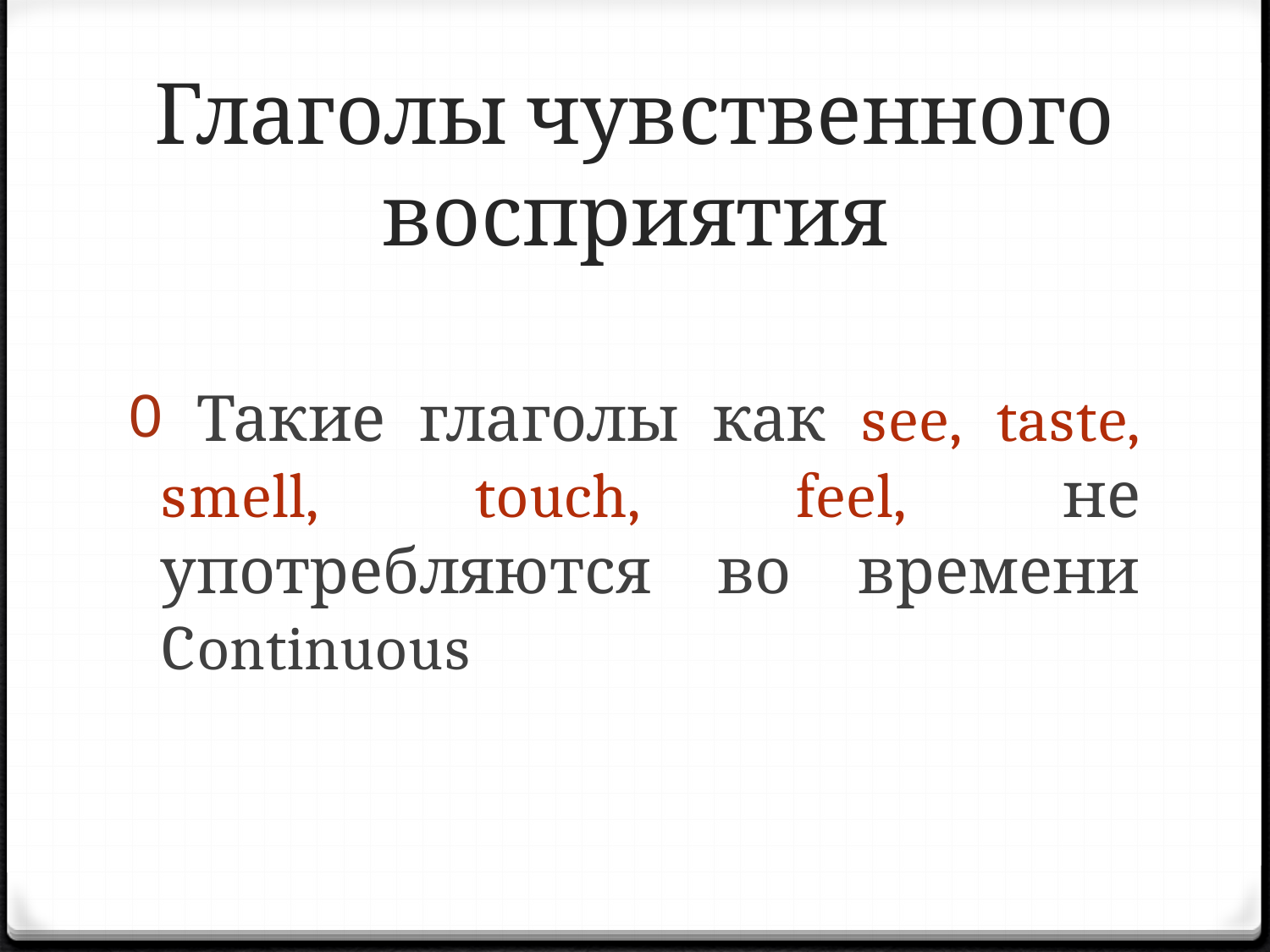

# Глаголы чувственного восприятия

 Такие глаголы как see, taste, smell, touch, feel, не употребляются во времени Continuous